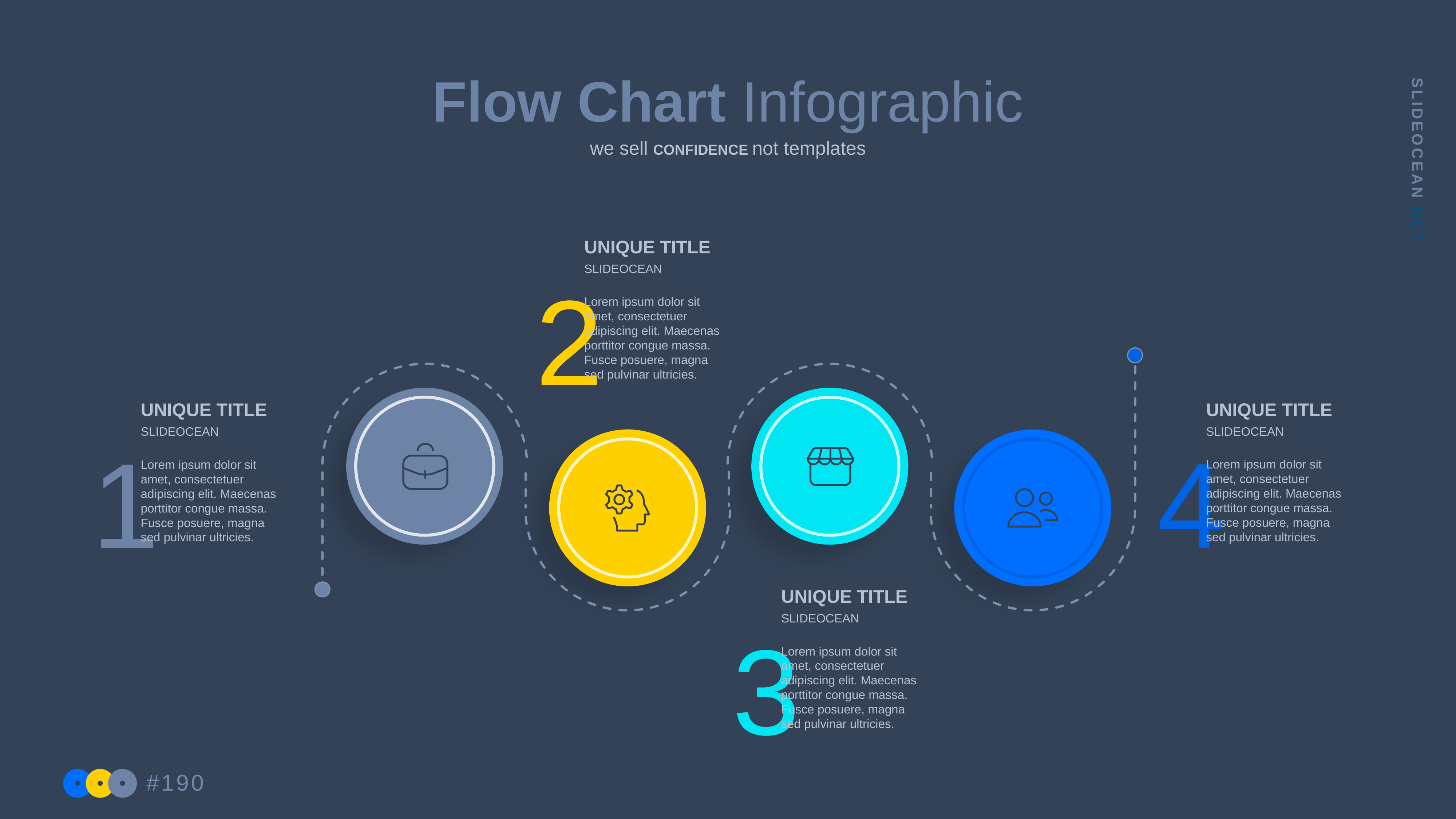

Flow Chart Infographic
we sell CONFIDENCE not templates
UNIQUE TITLE
SLIDEOCEAN
Lorem ipsum dolor sit amet, consectetuer adipiscing elit. Maecenas porttitor congue massa. Fusce posuere, magna sed pulvinar ultricies.

2

UNIQUE TITLE
SLIDEOCEAN
Lorem ipsum dolor sit amet, consectetuer adipiscing elit. Maecenas porttitor congue massa. Fusce posuere, magna sed pulvinar ultricies.

UNIQUE TITLE
SLIDEOCEAN
Lorem ipsum dolor sit amet, consectetuer adipiscing elit. Maecenas porttitor congue massa. Fusce posuere, magna sed pulvinar ultricies.

4
1

UNIQUE TITLE
SLIDEOCEAN
Lorem ipsum dolor sit amet, consectetuer adipiscing elit. Maecenas porttitor congue massa. Fusce posuere, magna sed pulvinar ultricies.

3
#190